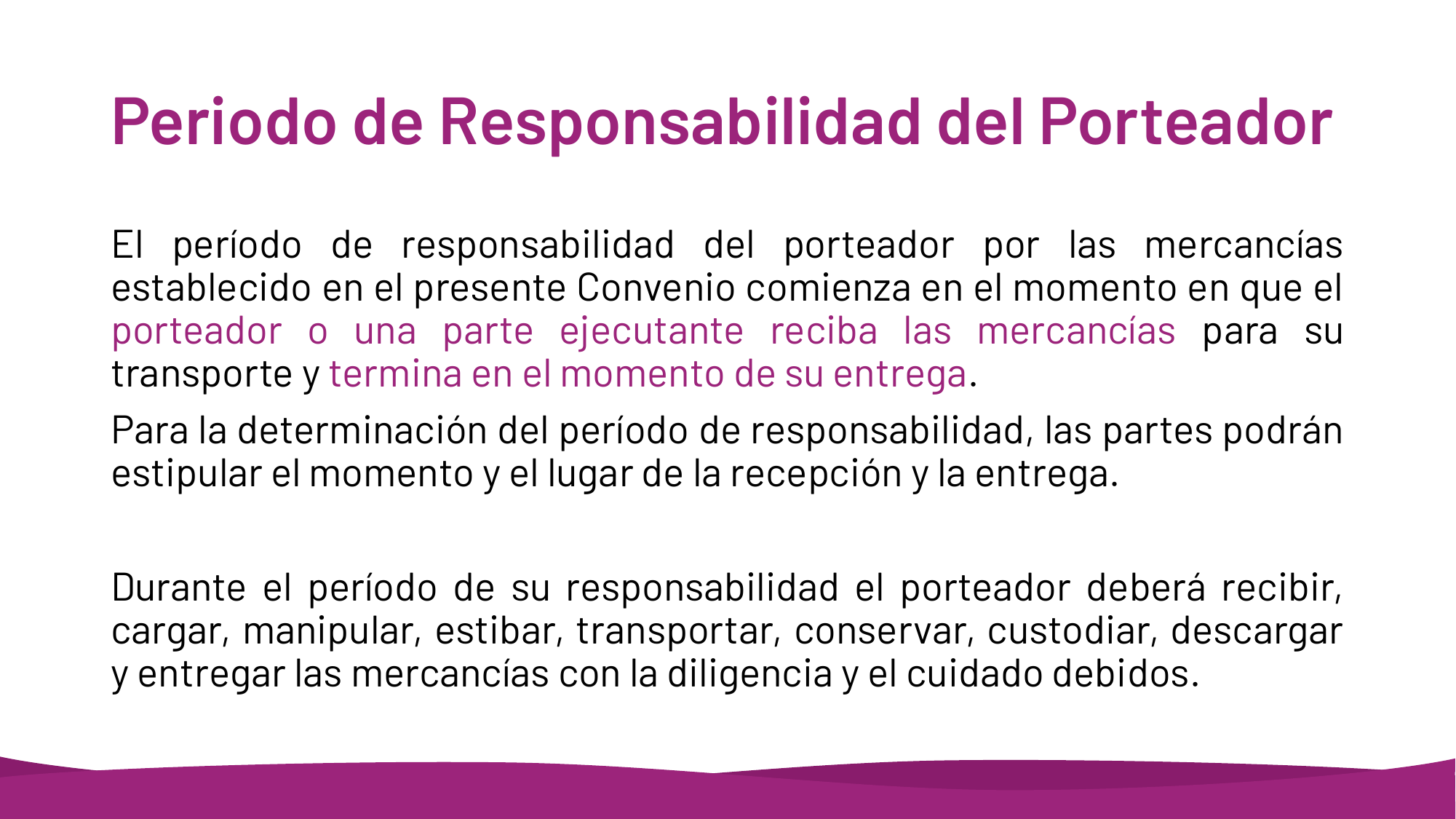

# Periodo de Responsabilidad del Porteador
El período de responsabilidad del porteador por las mercancías establecido en el presente Convenio comienza en el momento en que el porteador o una parte ejecutante reciba las mercancías para su transporte y termina en el momento de su entrega.
Para la determinación del período de responsabilidad, las partes podrán estipular el momento y el lugar de la recepción y la entrega.

Durante el período de su responsabilidad el porteador deberá recibir, cargar, manipular, estibar, transportar, conservar, custodiar, descargar y entregar las mercancías con la diligencia y el cuidado debidos.